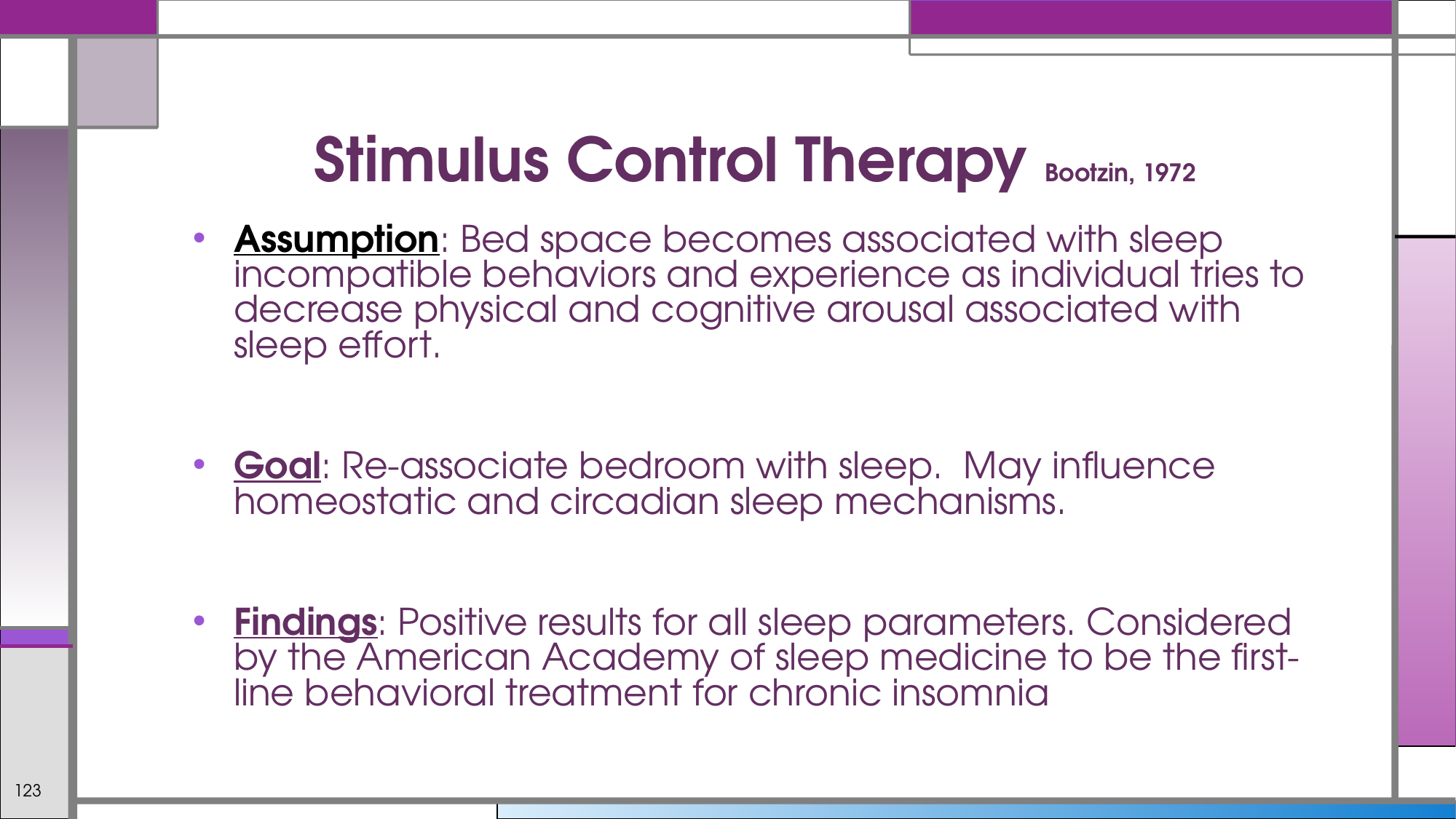

# Stimulus Control Therapy Bootzin, 1972
Assumption: Bed space becomes associated with sleep incompatible behaviors and experience as individual tries to decrease physical and cognitive arousal associated with sleep effort.

Goal: Re-associate bedroom with sleep.  May influence homeostatic and circadian sleep mechanisms.

Findings: Positive results for all sleep parameters. Considered by the American Academy of sleep medicine to be the first-line behavioral treatment for chronic insomnia

123